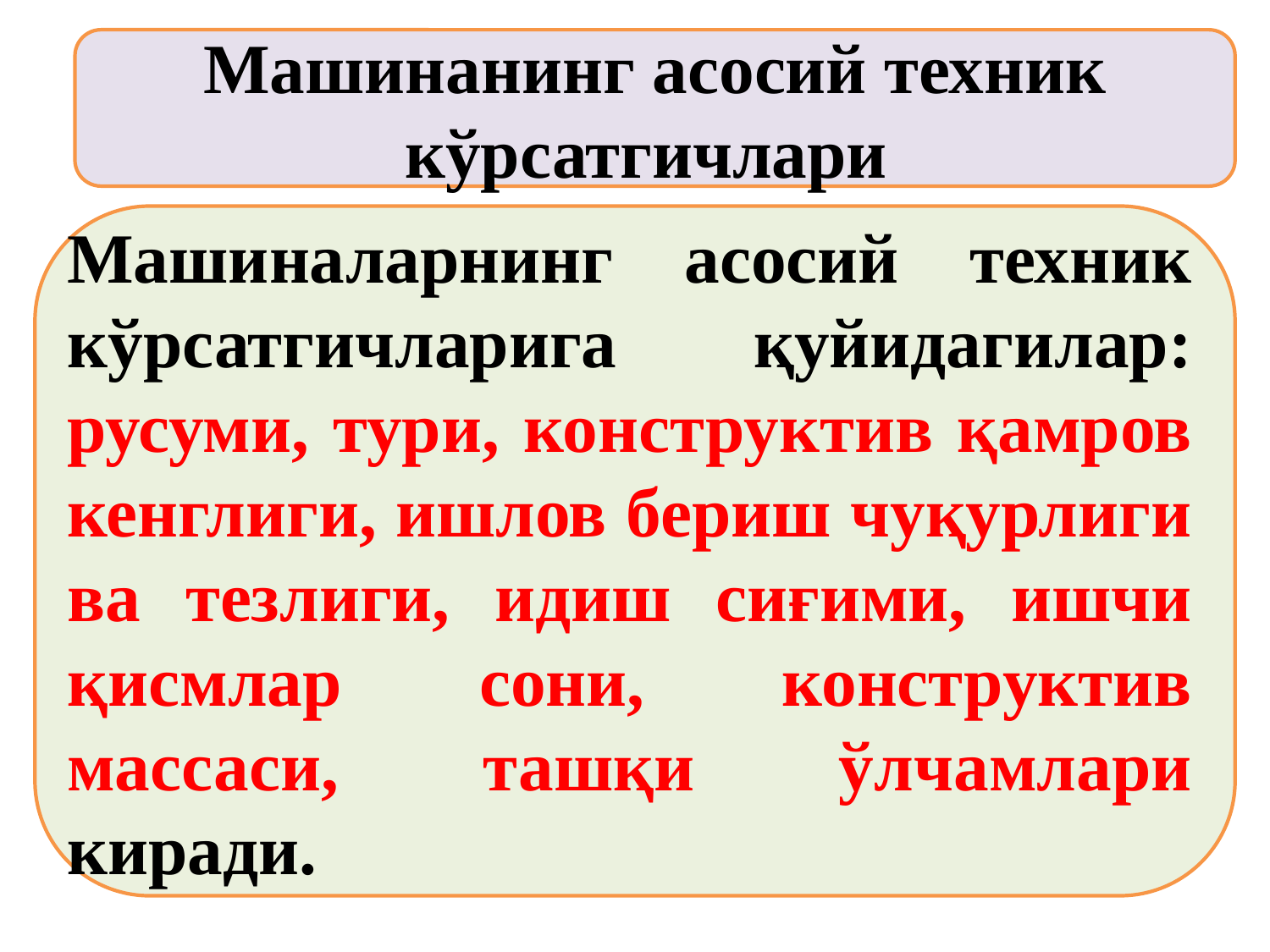

Машинанинг асосий техник кўрсатгичлари

Машиналарнинг асосий техник кўрсатгичларига қуйидагилар: русуми, тури, конструктив қамров кенглиги, ишлов бериш чуқурлиги ва тезлиги, идиш сиғими, ишчи қисмлар сони, конструктив массаси, ташқи ўлчамлари киради.